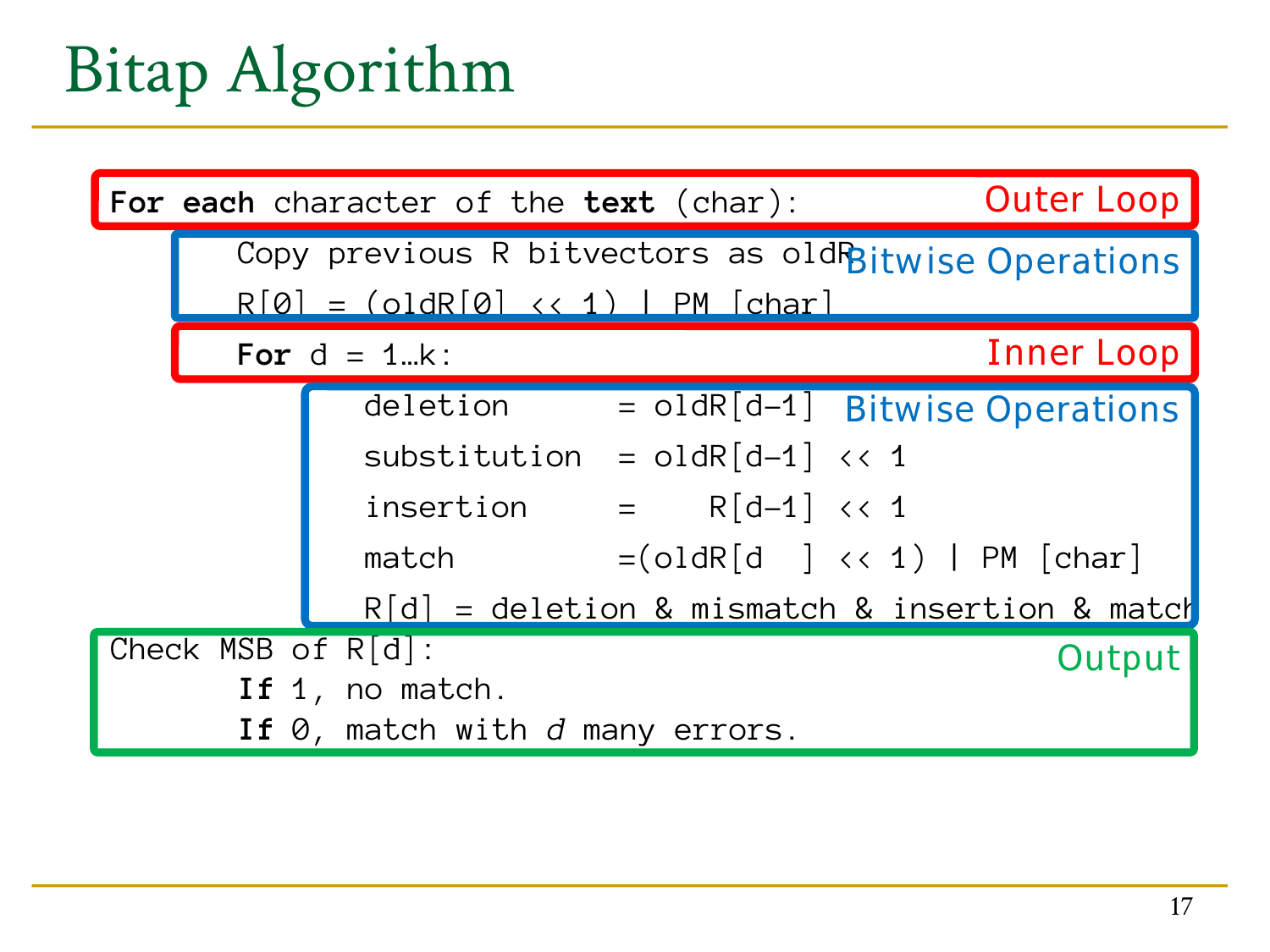

# Bitap Algorithm
Outer Loop
For each character of the text (char):
	Copy previous R bitvectors as oldR
	R[0] = (oldR[0] << 1) | PM [char]
	For d = 1…k:
		deletion	= oldR[d-1]
		substitution	= oldR[d-1] << 1
		insertion	=    R[d-1] << 1
		match		=(oldR[d  ] << 1) | PM [char]
		R[d] = deletion & mismatch & insertion & match
Check MSB of R[d]:
	If 1, no match.
	If 0, match with d many errors.

Bitwise Operations

Inner Loop

Bitwise Operations

Output

17